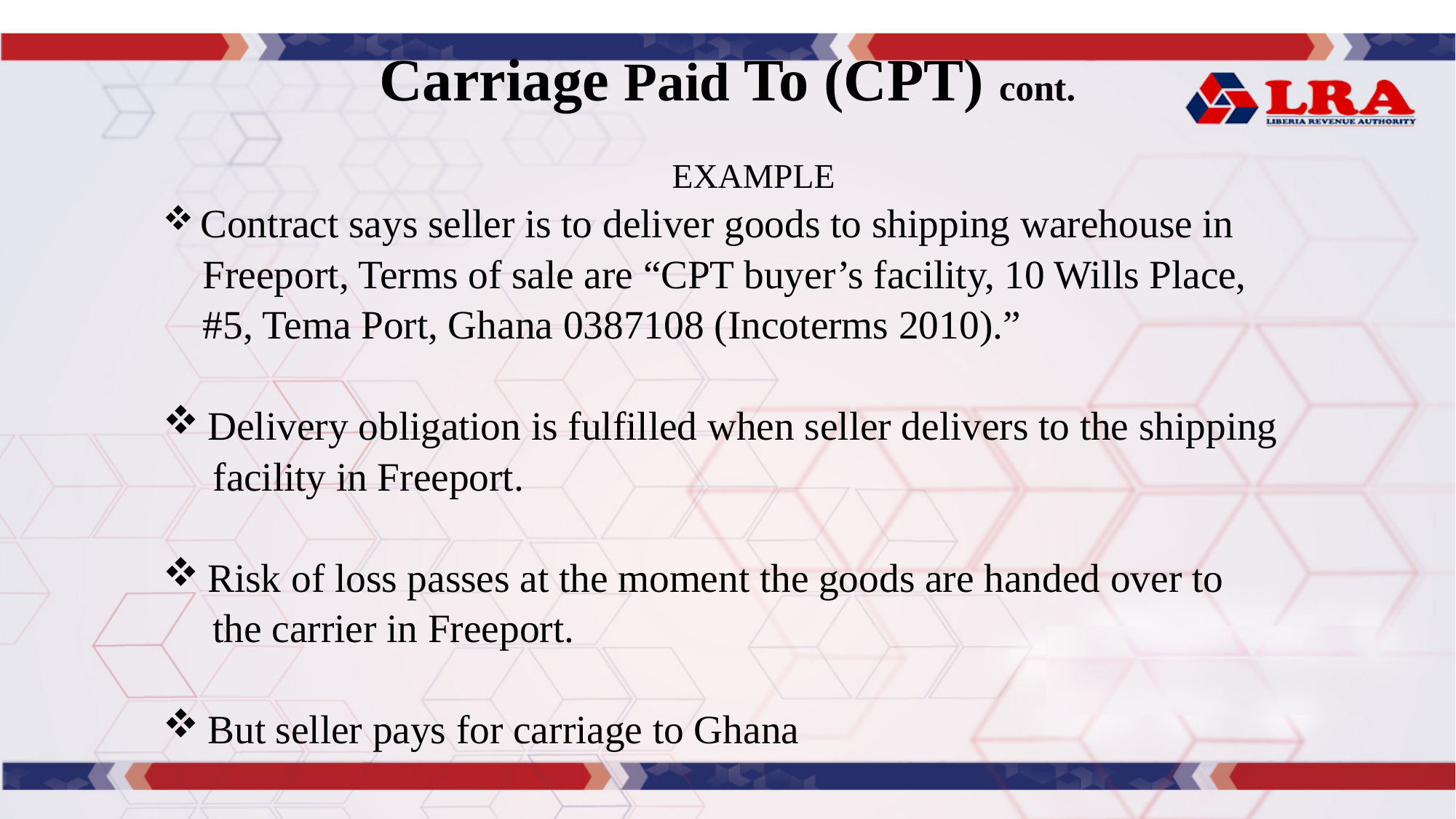

# Carriage Paid To (CPT) cont.
EXAMPLE
 Contract says seller is to deliver goods to shipping warehouse in
    Freeport, Terms of sale are “CPT buyer’s facility, 10 Wills Place,
    #5, Tema Port, Ghana 0387108 (Incoterms 2010).”

 Delivery obligation is fulfilled when seller delivers to the shipping
     facility in Freeport.

 Risk of loss passes at the moment the goods are handed over to
     the carrier in Freeport.

 But seller pays for carriage to Ghana